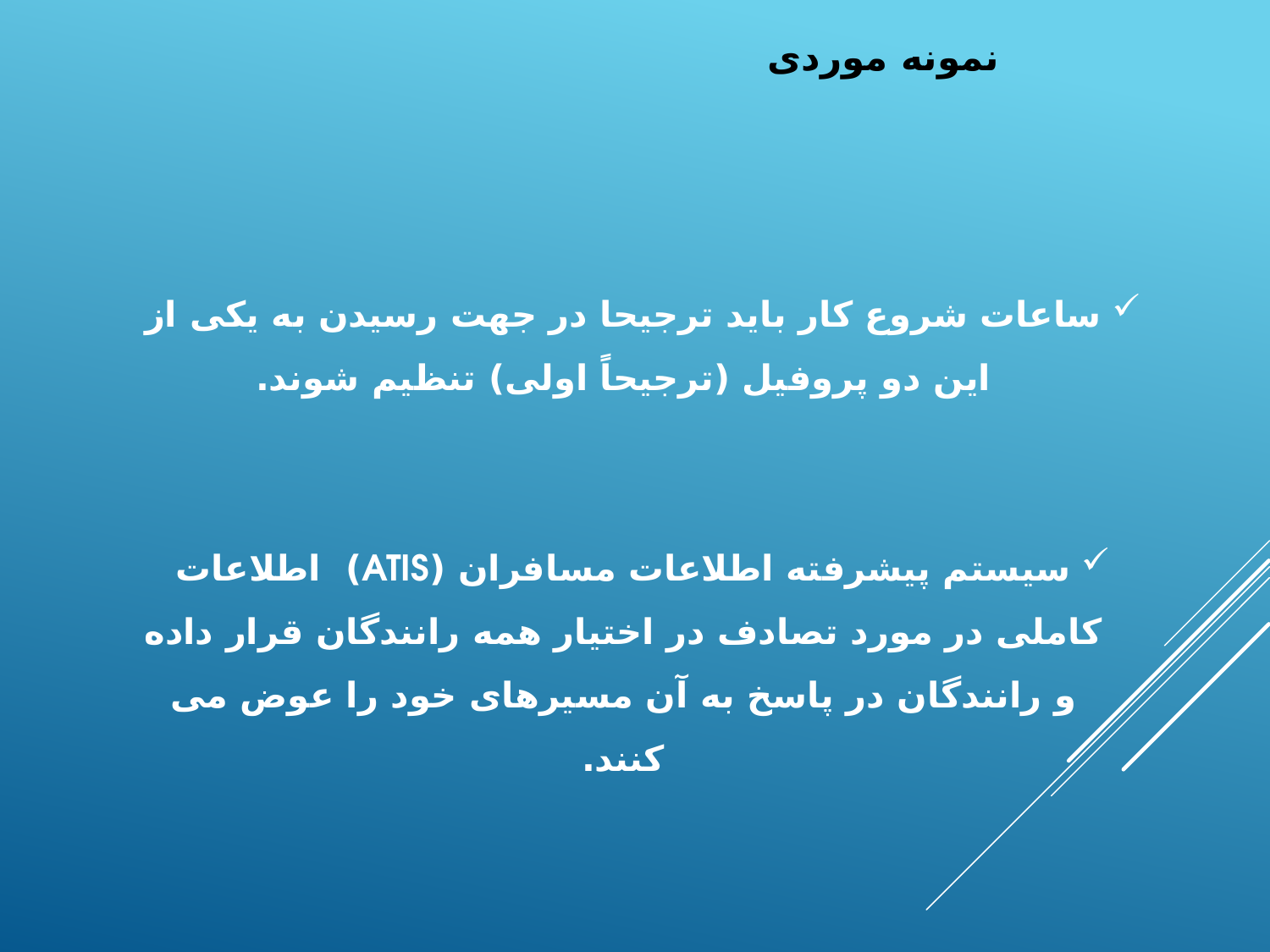

نمونه موردی

ساعات شروع کار باید ترجیحا در جهت رسیدن به یکی از این دو پروفیل (ترجیحاً اولی) تنظیم شوند.

سیستم پیشرفته اطلاعات مسافران (ATIS)  اطلاعات کاملی در مورد تصادف در اختیار همه رانندگان قرار داده و رانندگان در پاسخ به آن مسیرهای خود را عوض می کنند.